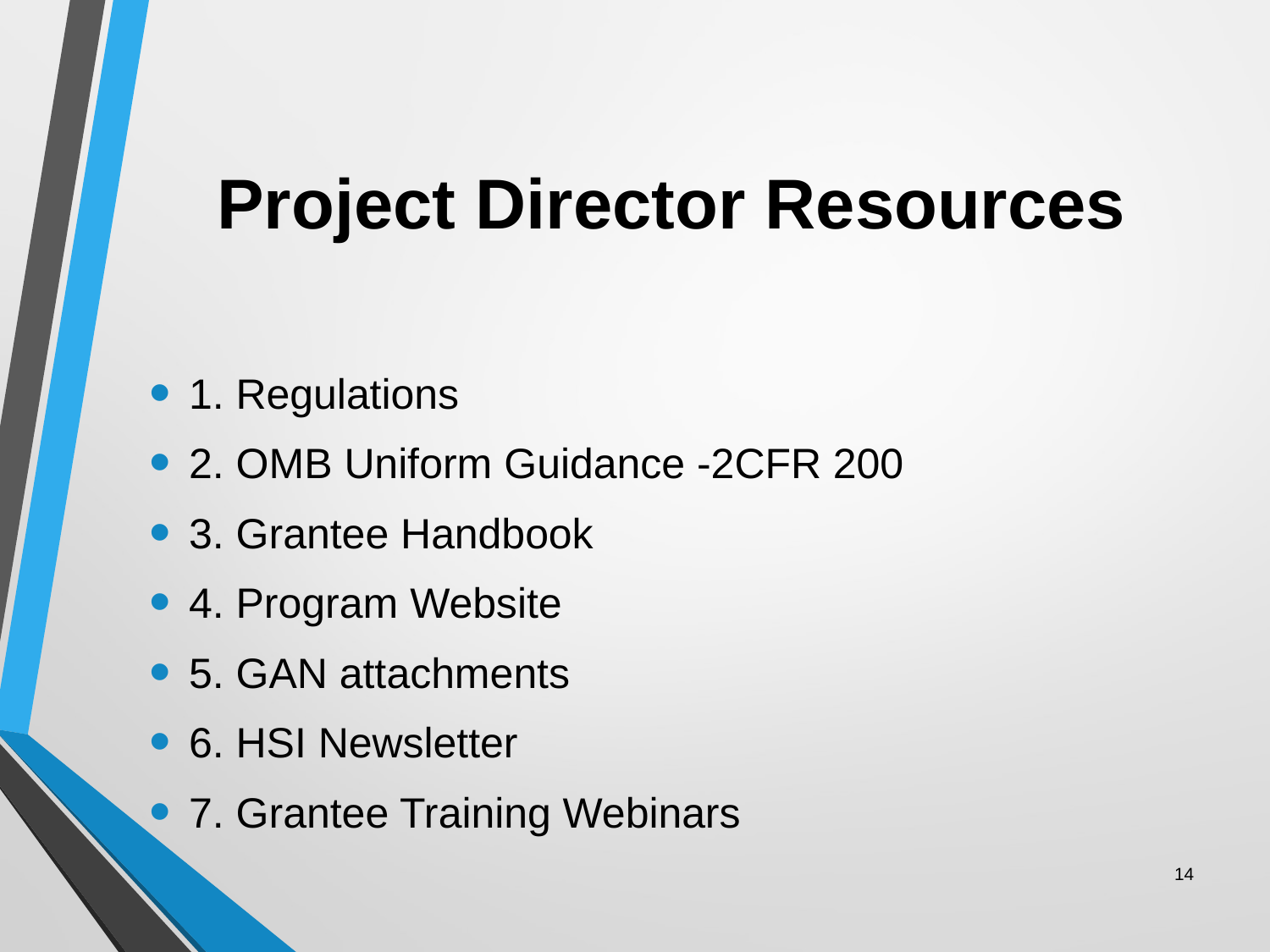

# Project Director Resources
1. Regulations
2. OMB Uniform Guidance -2CFR 200
3. Grantee Handbook
4. Program Website
5. GAN attachments
6. HSI Newsletter
7. Grantee Training Webinars
14